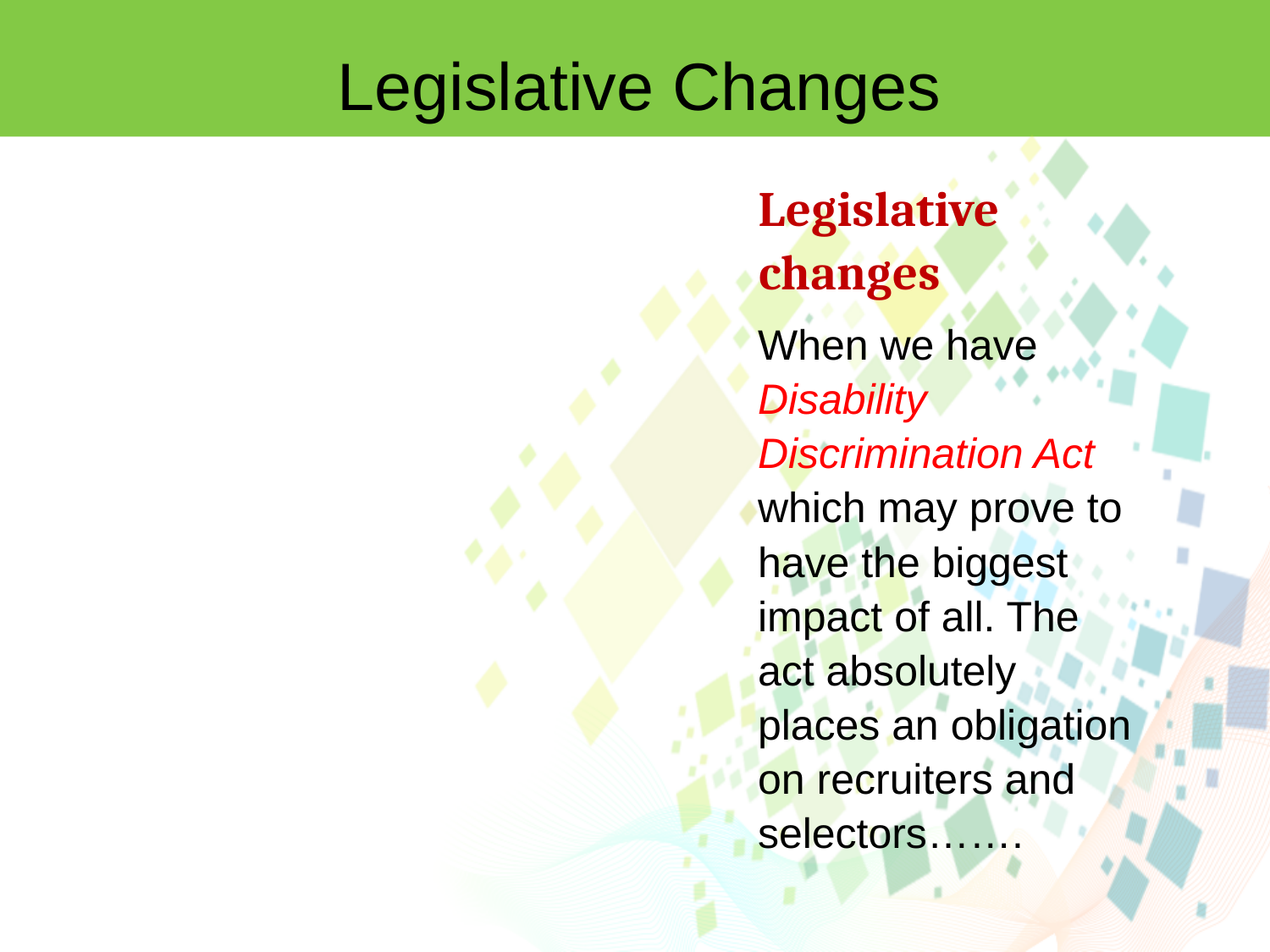

Legislative Changes
Legislative changes
When we have Disability Discrimination Act which may prove to have the biggest impact of all. The act absolutely places an obligation on recruiters and selectors…….